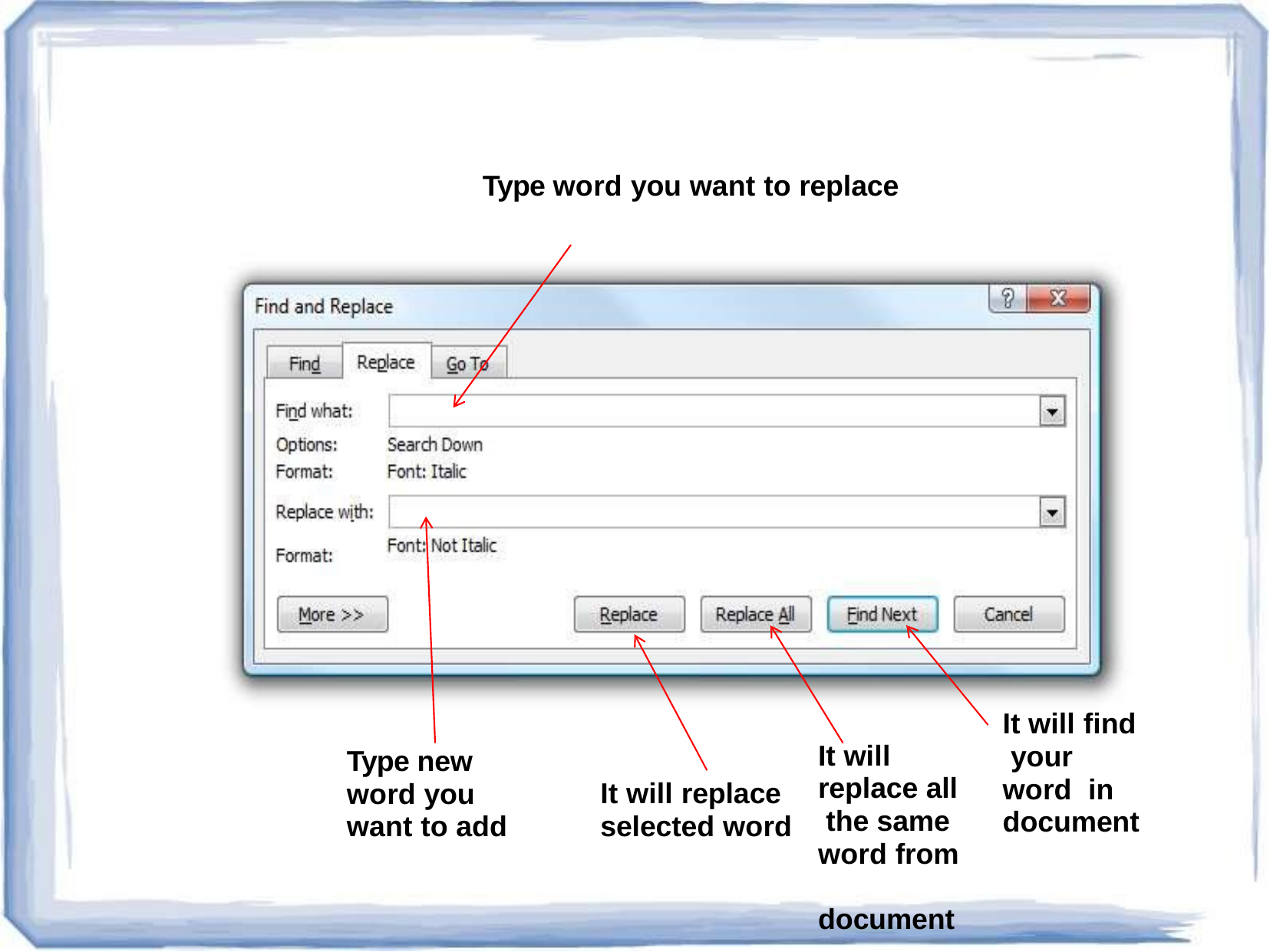

Type word you want to replace

It will find  your word  in  document
It will  replace all  the same  word from  document
Type new  word you  want to add
It will replace  selected word